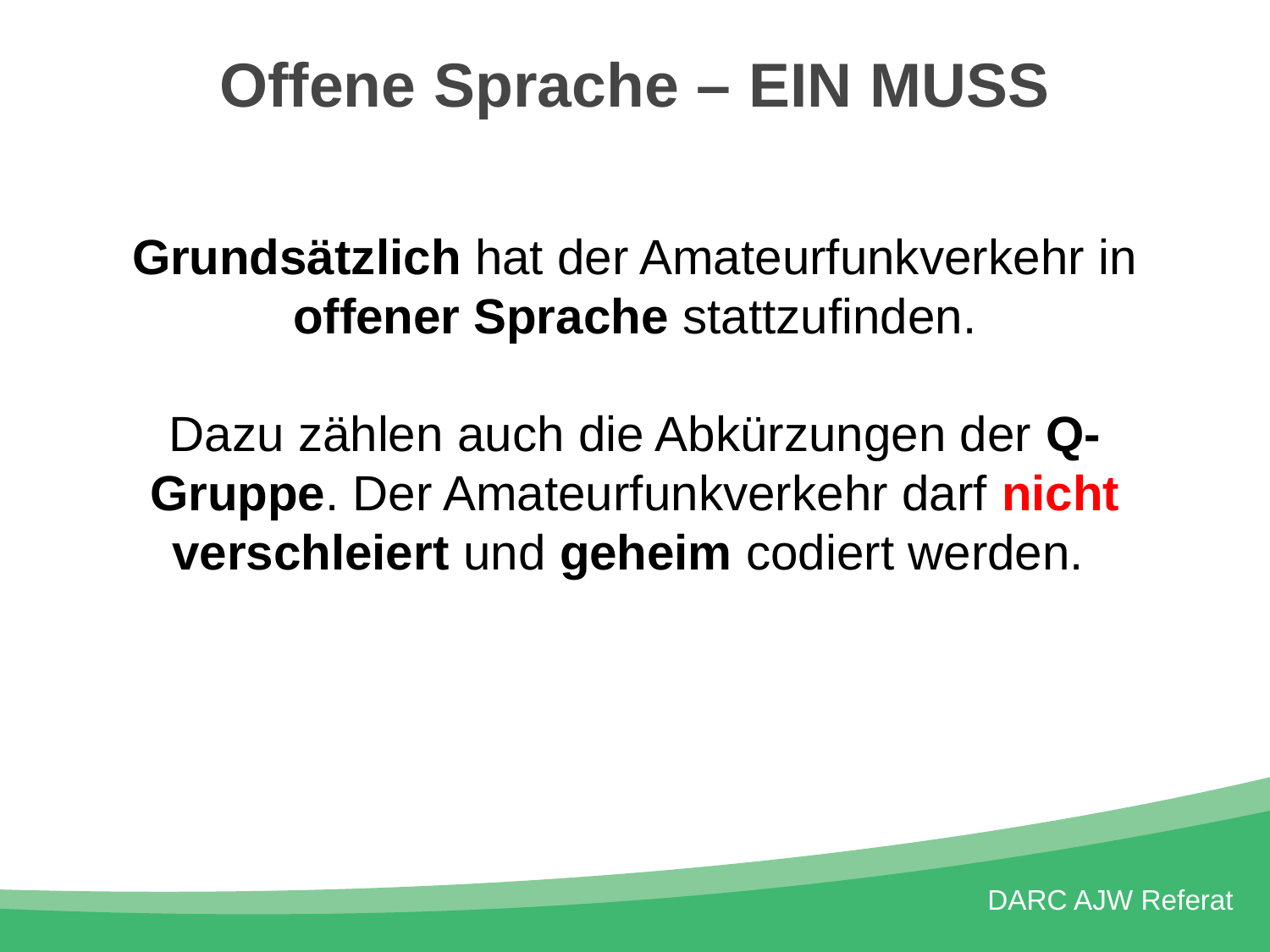

# Offene Sprache – EIN MUSS

Grundsätzlich hat der Amateurfunkverkehr in offener Sprache stattzufinden.
Dazu zählen auch die Abkürzungen der Q-Gruppe. Der Amateurfunkverkehr darf nicht verschleiert und geheim codiert werden.